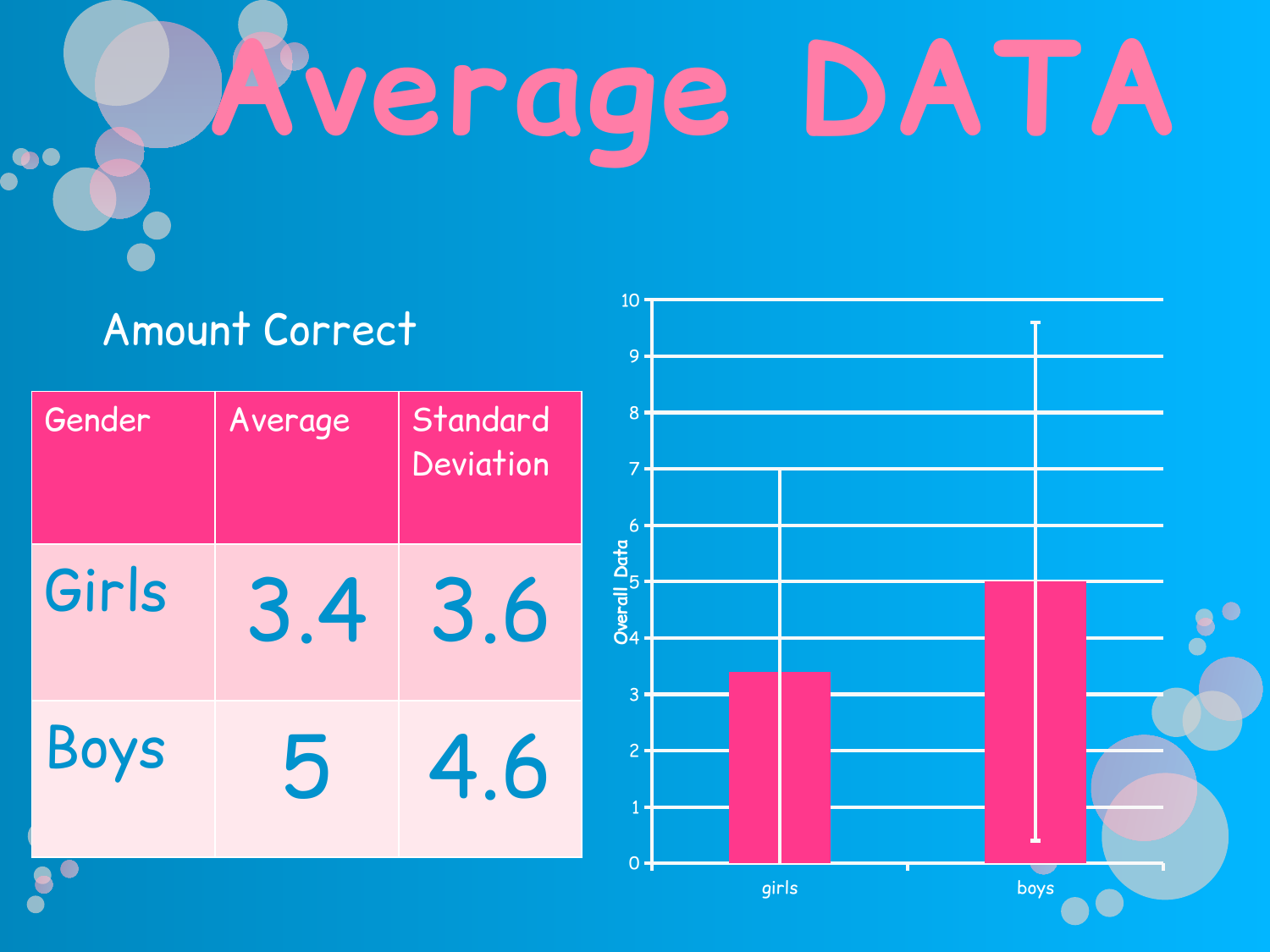

Average DATA

### Chart

| Category |  |
|---|---|
| girls | 3.4 |
| boys | 5.0 |
Amount Correct
| Gender | Average | Standard Deviation |
| --- | --- | --- |
| Girls | 3.4 | 3.6 |
| Boys | 5 | 4.6 |